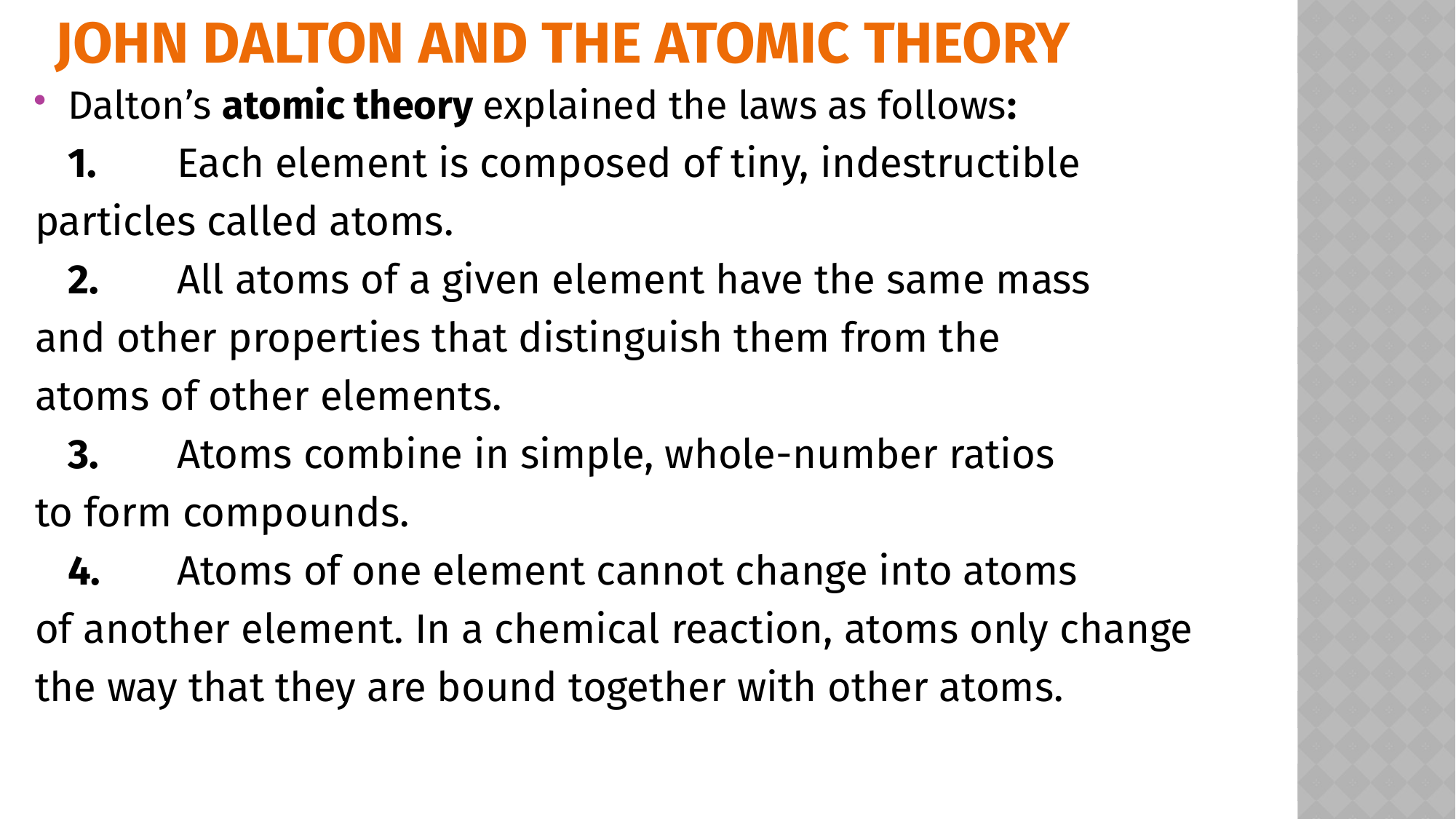

# John Dalton and the Atomic Theory
Dalton’s atomic theory explained the laws as follows:
	1. 	Each element is composed of tiny, indestructible
particles called atoms.
 	2.	All atoms of a given element have the same mass
and other properties that distinguish them from the
atoms of other elements.
	3.	Atoms combine in simple, whole-number ratios
to form compounds.
	4.	Atoms of one element cannot change into atoms
of another element. In a chemical reaction, atoms only change
the way that they are bound together with other atoms.